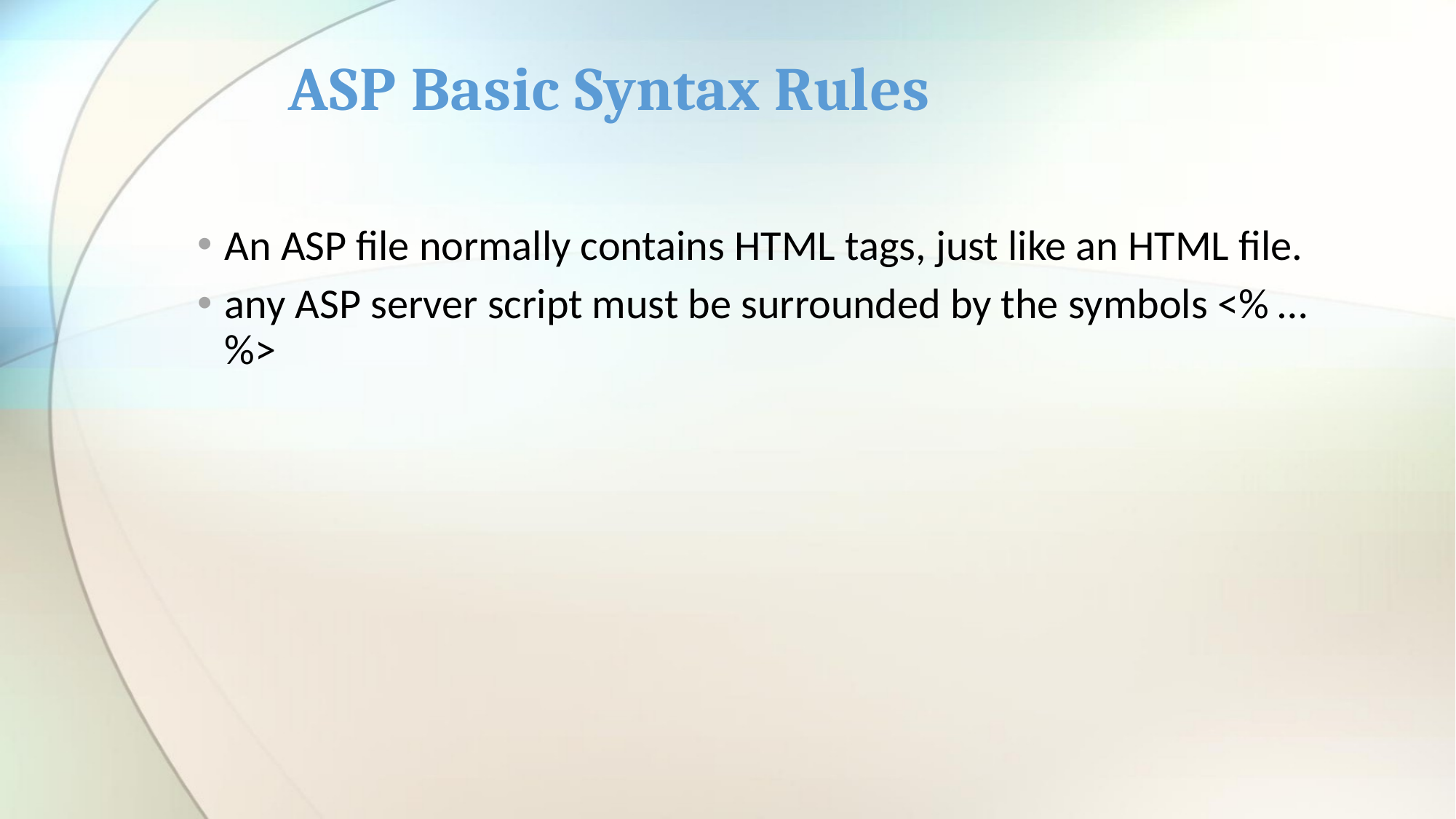

# ASP Basic Syntax Rules
An ASP file normally contains HTML tags, just like an HTML file.
any ASP server script must be surrounded by the symbols <% … %>